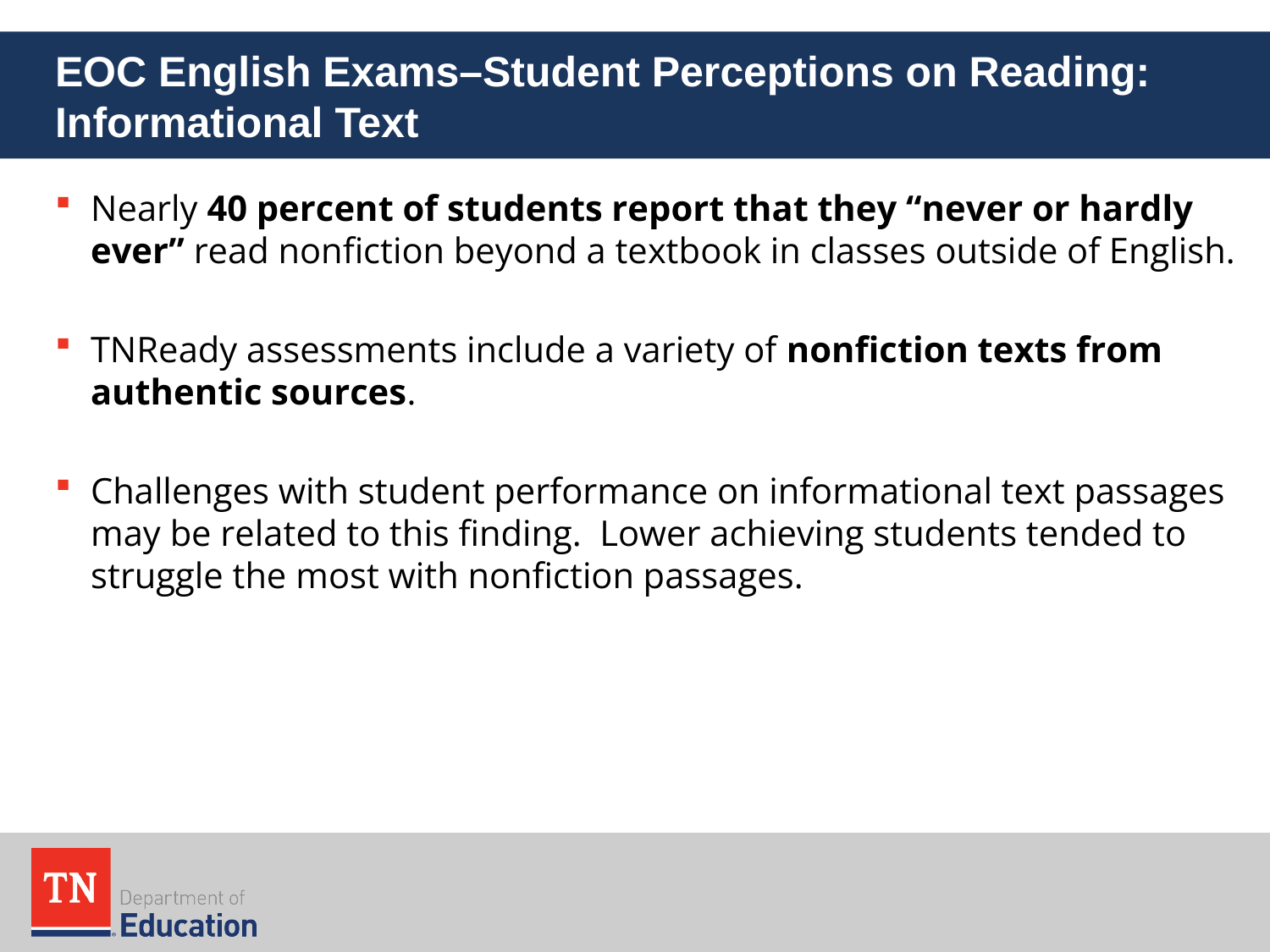

# EOC English Exams–Student Perceptions on Reading: Informational Text
Nearly 40 percent of students report that they “never or hardly ever” read nonfiction beyond a textbook in classes outside of English.

TNReady assessments include a variety of nonfiction texts from authentic sources.

Challenges with student performance on informational text passages may be related to this finding.  Lower achieving students tended to struggle the most with nonfiction passages.